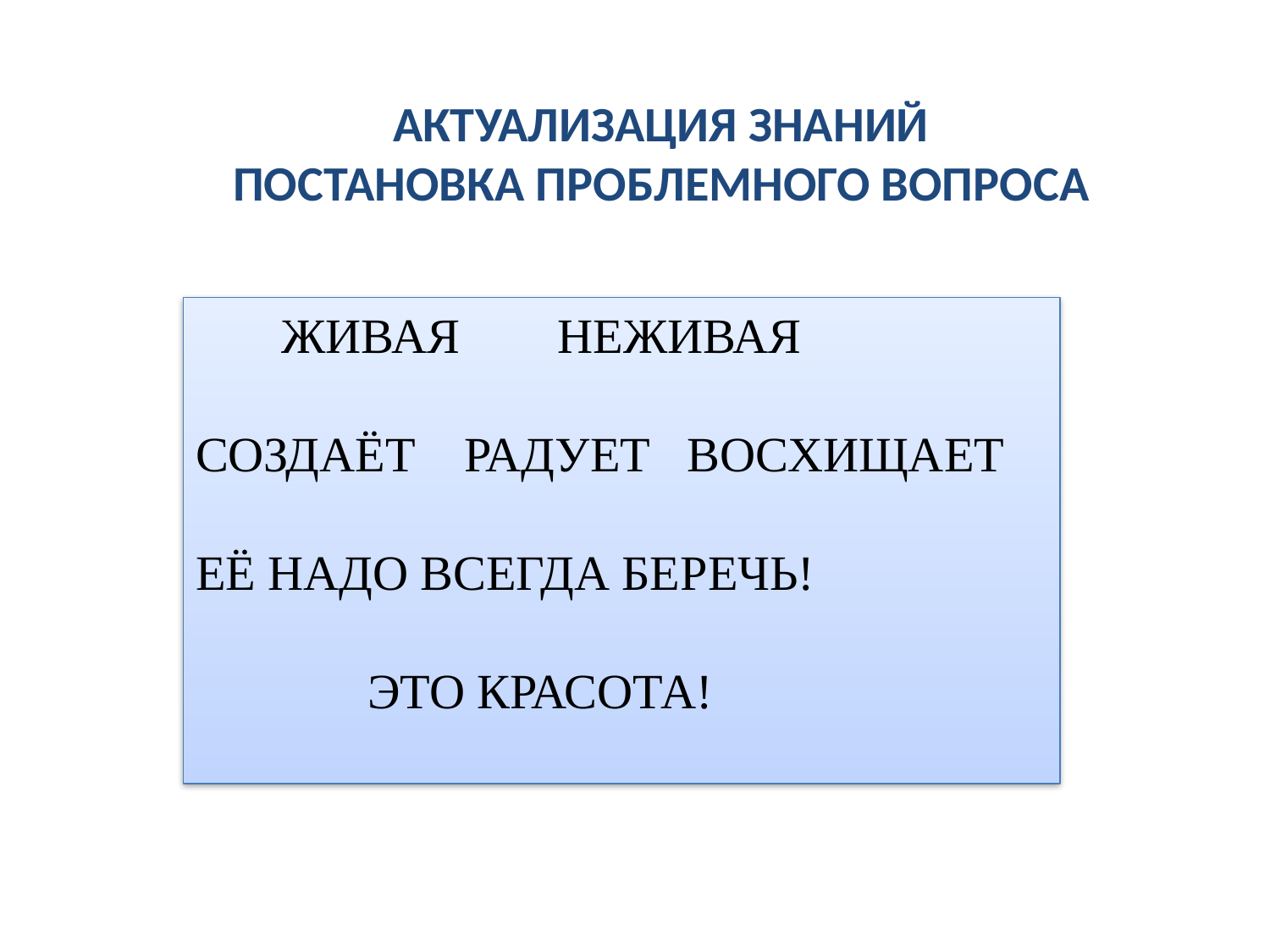

АКТУАЛИЗАЦИЯ ЗНАНИЙ
ПОСТАНОВКА ПРОБЛЕМНОГО ВОПРОСА
       ЖИВАЯ        НЕЖИВАЯ

СОЗДАЁТ    РАДУЕТ   ВОСХИЩАЕТ

ЕЁ НАДО ВСЕГДА БЕРЕЧЬ!

              ЭТО КРАСОТА!